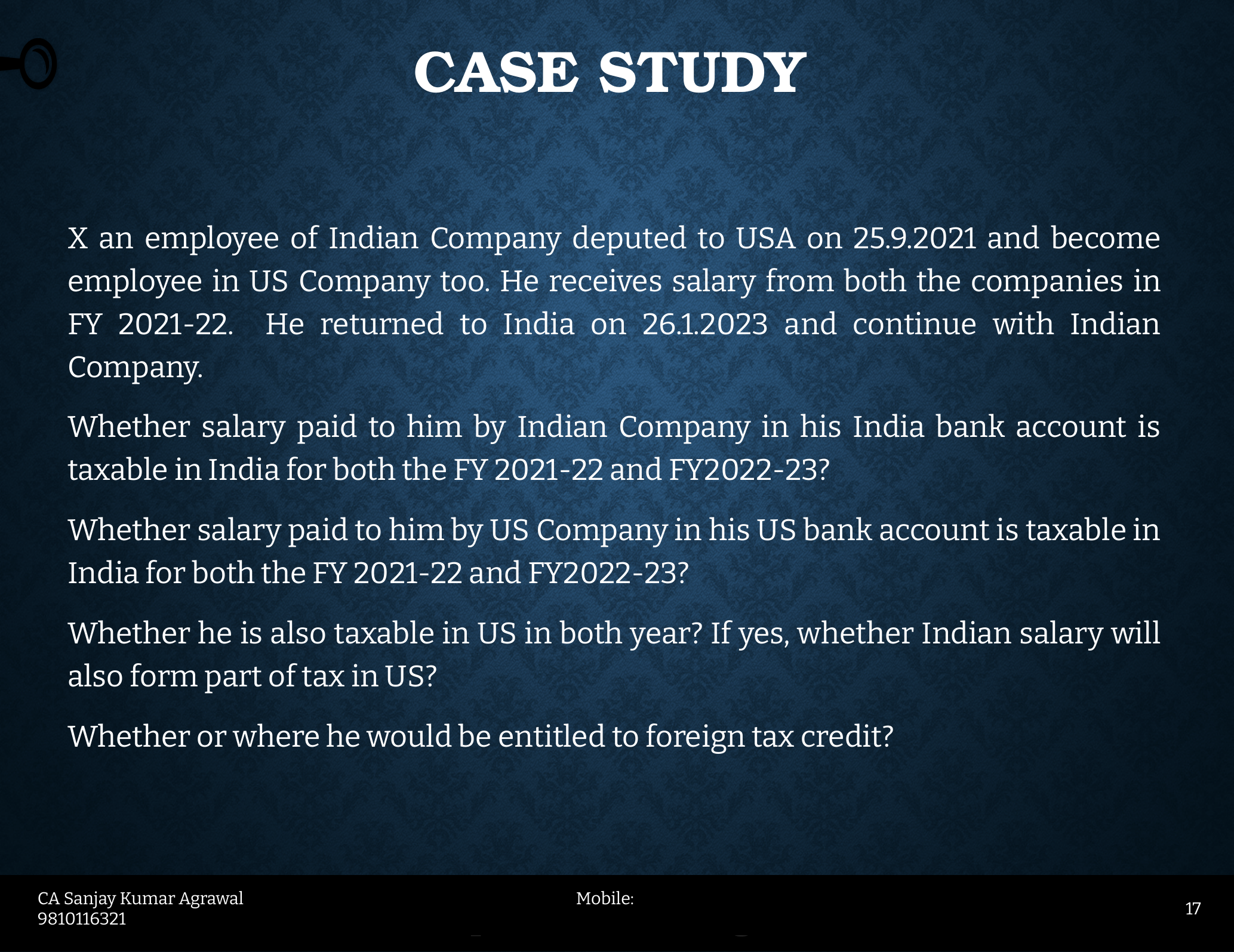

# Case study

X an employee of Indian Company deputed to USA on 25.9.2021 and become employee in US Company too. He receives salary from both the companies in FY 2021-22.  He returned to India on 26.1.2023 and continue with Indian Company.
Whether salary paid to him by Indian Company in his India bank account is taxable in India for both the FY 2021-22 and FY2022-23?
Whether salary paid to him by US Company in his US bank account is taxable in India for both the FY 2021-22 and FY2022-23?
Whether he is also taxable in US in both year? If yes, whether Indian salary will also form part of tax in US?
Whether or where he would be entitled to foreign tax credit?

17
CA Sanjay Kumar Agrawal                                                                                                 Mobile: 9810116321